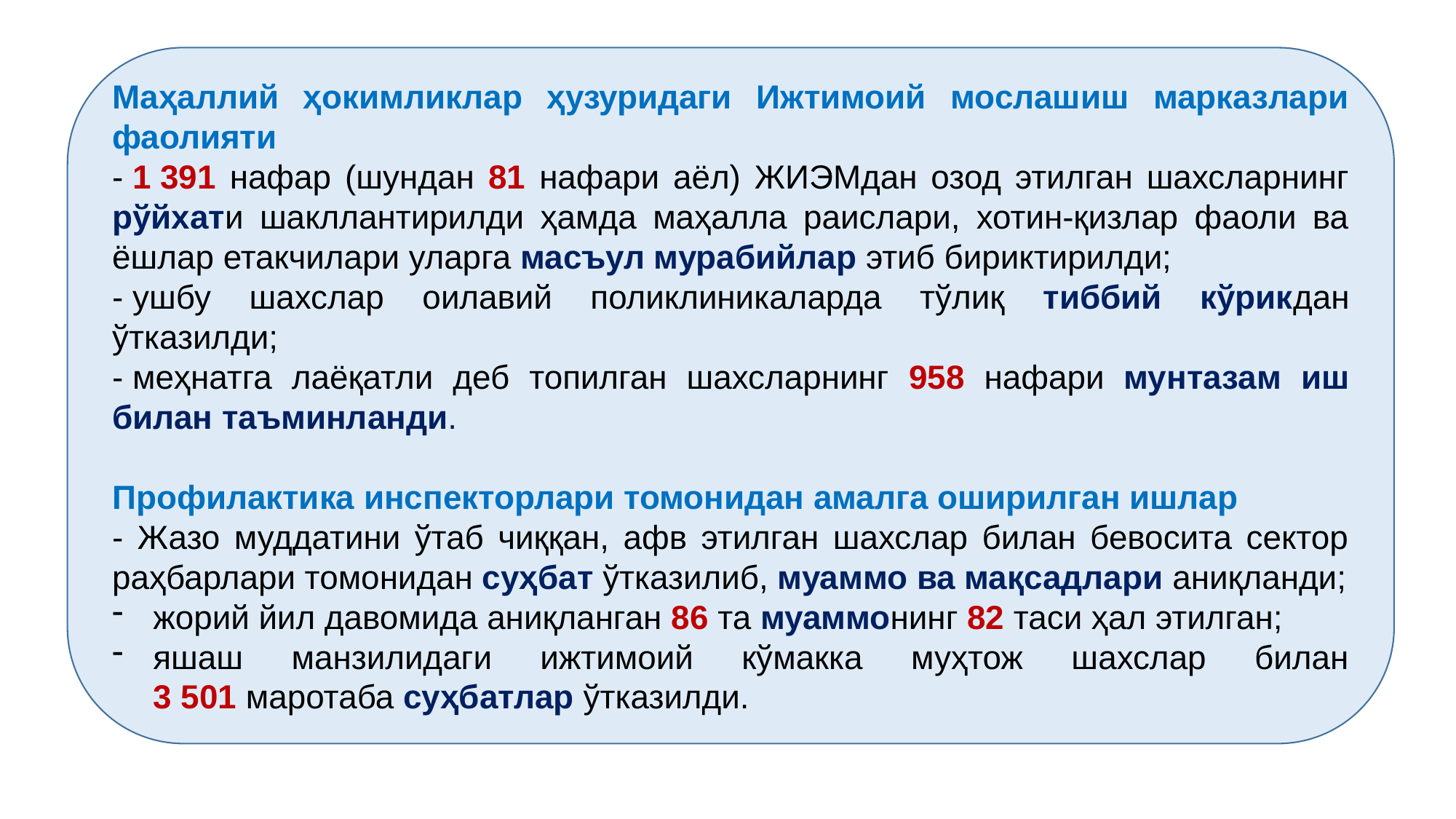

Маҳаллий ҳокимликлар ҳузуридаги Ижтимоий мослашиш марказлари фаолияти
- 1 391 нафар (шундан 81 нафари аёл) ЖИЭМдан озод этилган шахсларнинг рўйхати шакллантирилди ҳамда маҳалла раислари, хотин-қизлар фаоли ва ёшлар етакчилари уларга масъул мурабийлар этиб бириктирилди;
- ушбу шахслар оилавий поликлиникаларда тўлиқ тиббий кўрикдан ўтказилди;
- меҳнатга лаёқатли деб топилган шахсларнинг 958 нафари мунтазам иш билан таъминланди.

Профилактика инспекторлари томонидан амалга оширилган ишлар
- Жазо муддатини ўтаб чиққан, афв этилган шахслар билан бевосита сектор раҳбарлари томонидан суҳбат ўтказилиб, муаммо ва мақсадлари аниқланди;
жорий йил давомида аниқланган 86 та муаммонинг 82 таси ҳал этилган;
яшаш манзилидаги ижтимоий кўмакка муҳтож шахслар билан 3 501 маротаба суҳбатлар ўтказилди.